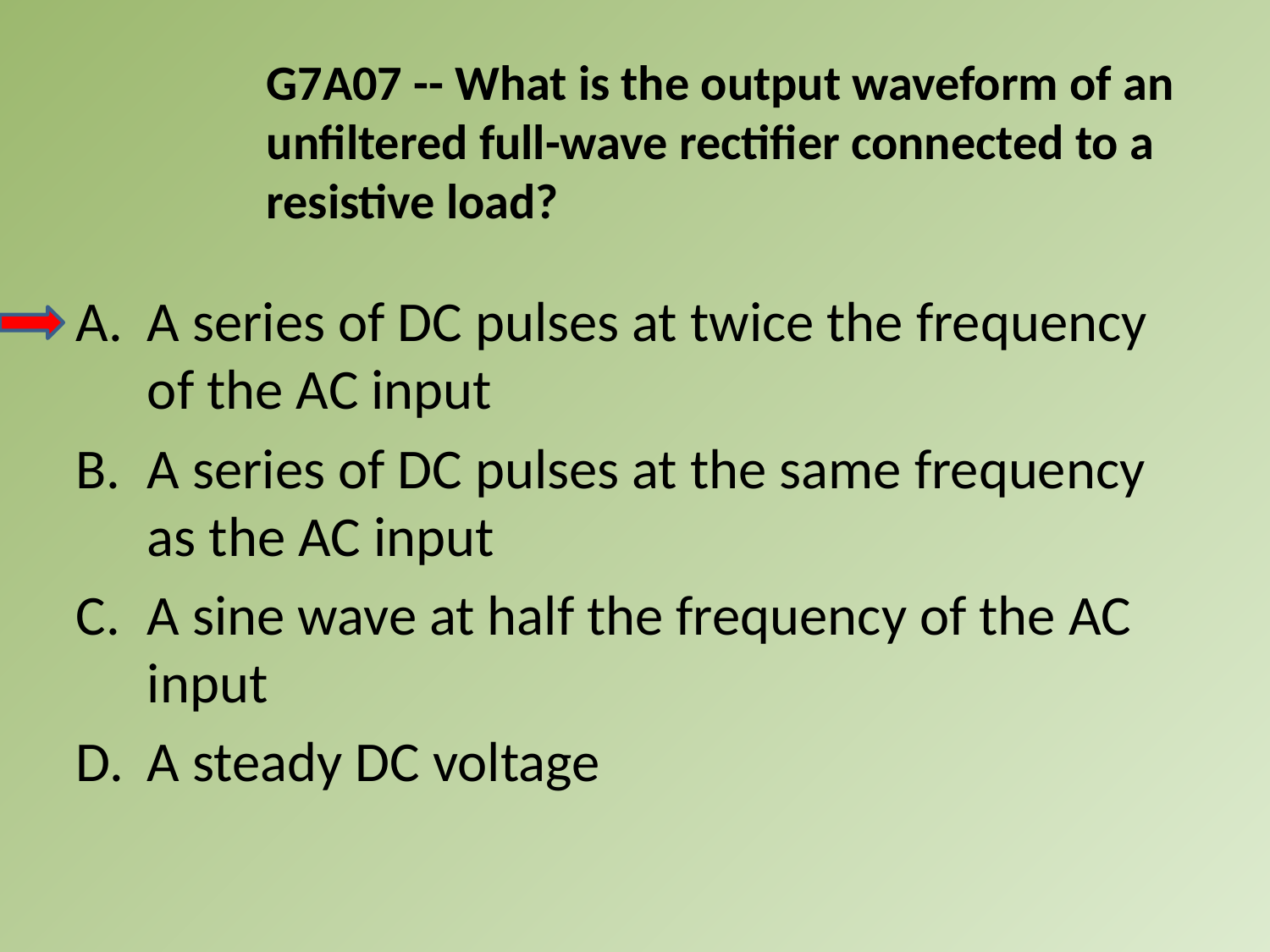

G7A07 -- What is the output waveform of an unfiltered full-wave rectifier connected to a resistive load?
A.	A series of DC pulses at twice the frequency of the AC input
B.	A series of DC pulses at the same frequency as the AC input
C.	A sine wave at half the frequency of the AC input
D.	A steady DC voltage